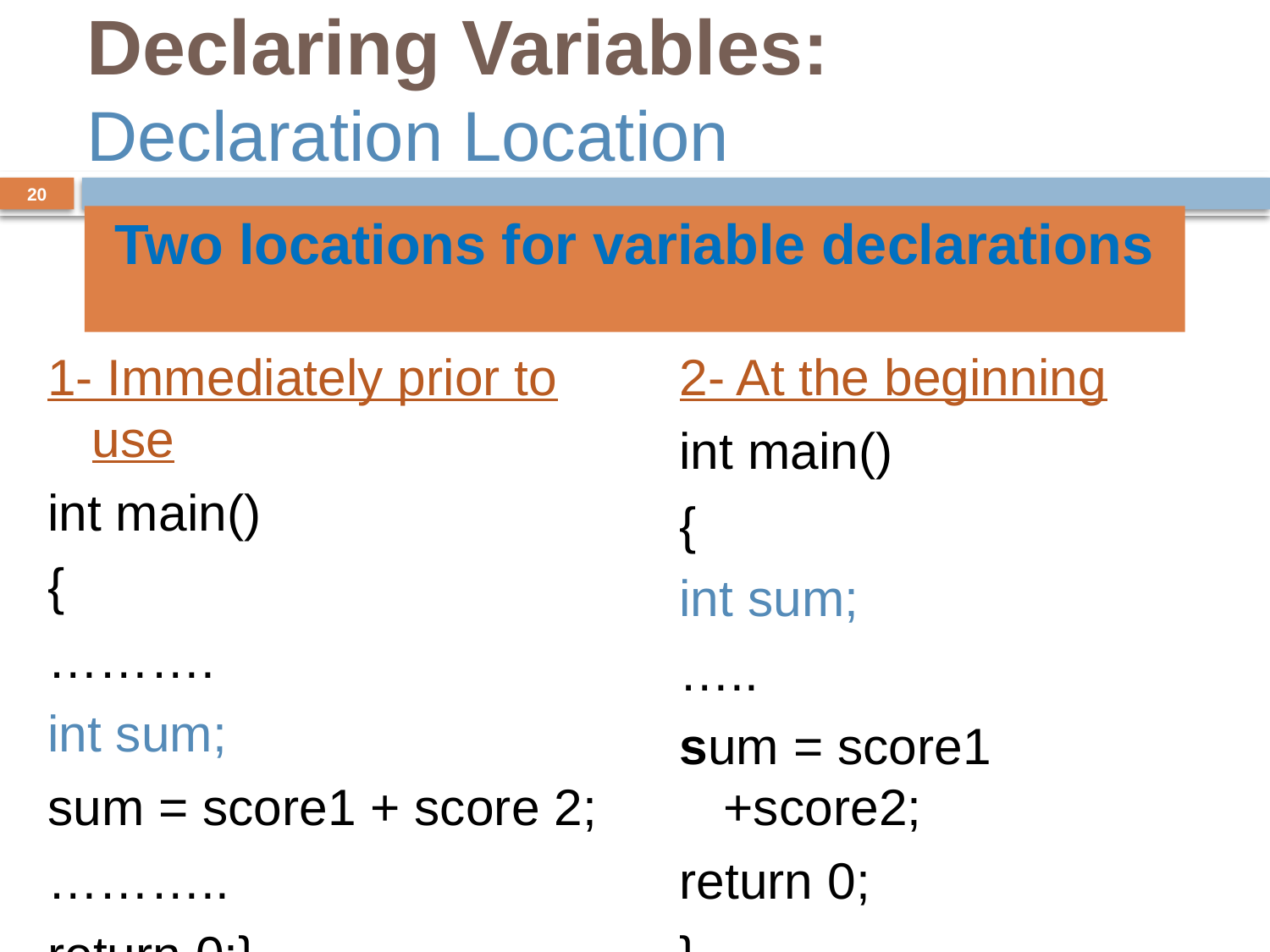

# Declaring Variables: Declaration Location
20
Two locations for variable declarations

1- Immediately prior to use
int main()
{
……….
int sum;
sum = score1 + score 2;
………..
return 0;}
2- At the beginning
int main()
{
int sum;
…..
sum = score1 +score2;
return 0;
}